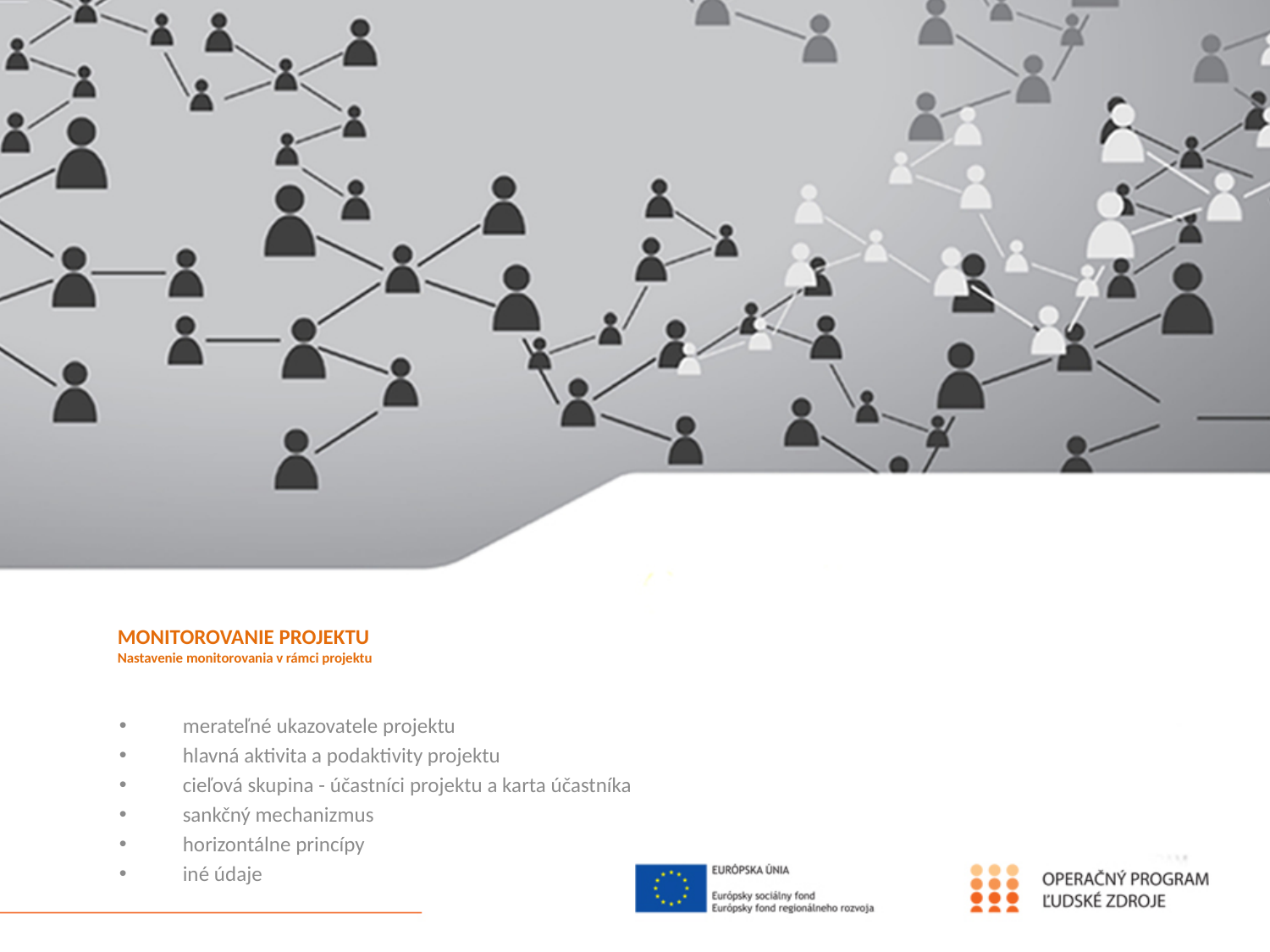

# MONITOROVANIE PROJEKTU Nastavenie monitorovania v rámci projektu
merateľné ukazovatele projektu
hlavná aktivita a podaktivity projektu
cieľová skupina - účastníci projektu a karta účastníka
sankčný mechanizmus
horizontálne princípy
iné údaje